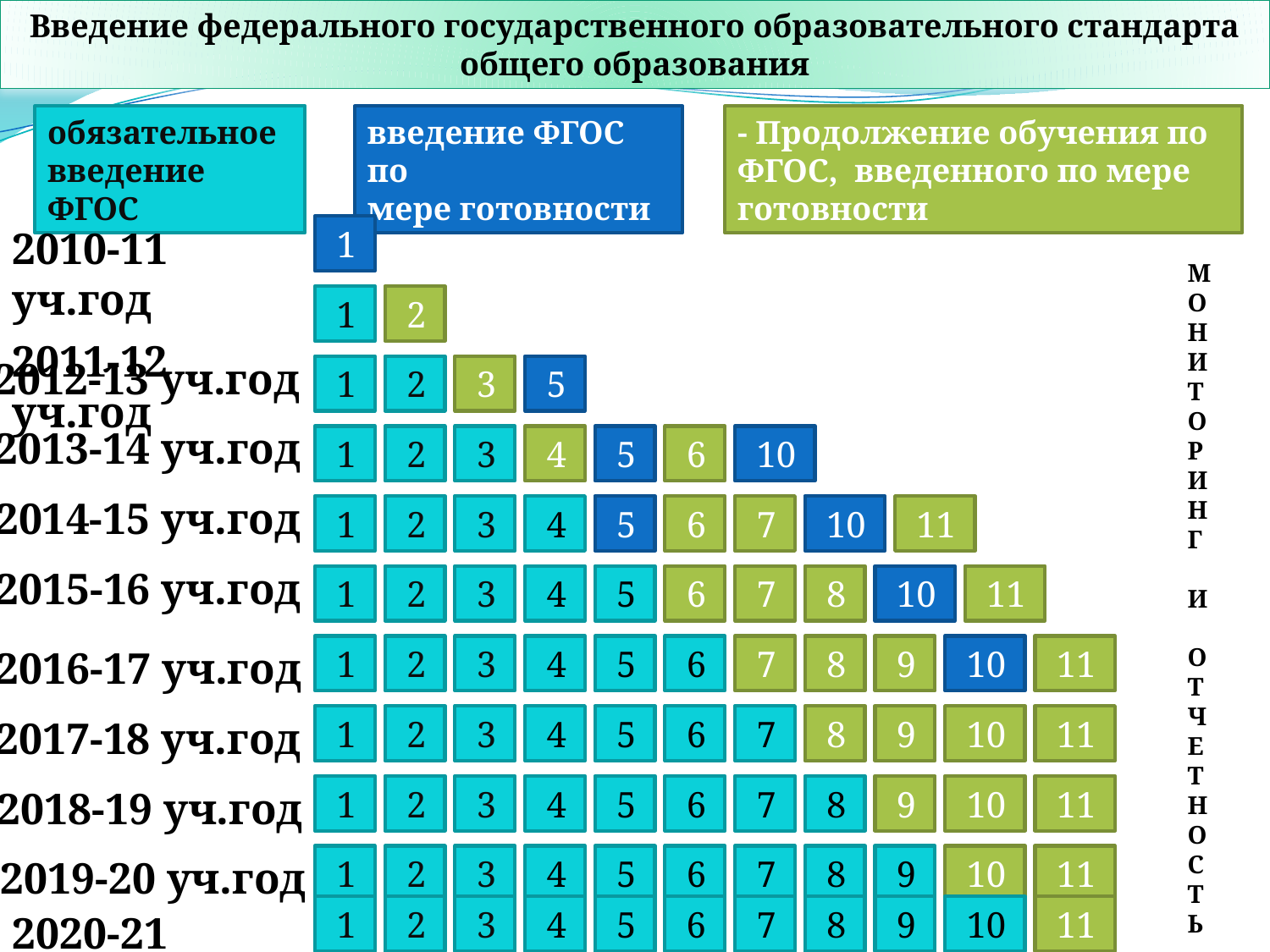

Введение федерального государственного образовательного стандарта
общего образования
обязательное
введение ФГОС
введение ФГОС по
мере готовности
- Продолжение обучения по ФГОС,  введенного по мере
готовности
2010-11 уч.год
2011-12 уч.год
 1
М
О
Н
И
Т
О
Р
И
Н
Г

И

О
Т
Ч
Е
Т
Н
О
С
Т
Ь
 1
 2
2012-13 уч.год
 1
 2
 3
 5
2013-14 уч.год
 1
 2
 3
 4
 5
 6
 10
2014-15 уч.год
 1
 2
 3
 4
 5
 6
 7
 10
 11
2015-16 уч.год
 1
 2
 3
 4
 5
 6
 7
 8
 10
 11
2016-17 уч.год
 1
 2
 3
 4
 5
 6
 7
 8
 9
 10
 11
2017-18 уч.год
 1
 2
 3
 4
 5
 6
 7
 8
 9
 10
 11
2018-19 уч.год
 1
 2
 3
 4
 5
 6
 7
 8
 9
 10
 11
2019-20 уч.год
 1
 2
 3
 4
 5
 6
 7
 8
 9
 10
 11
 1
 2
 3
 4
 5
 6
 7
 8
 9
 10
 11
2020-21 уч.год